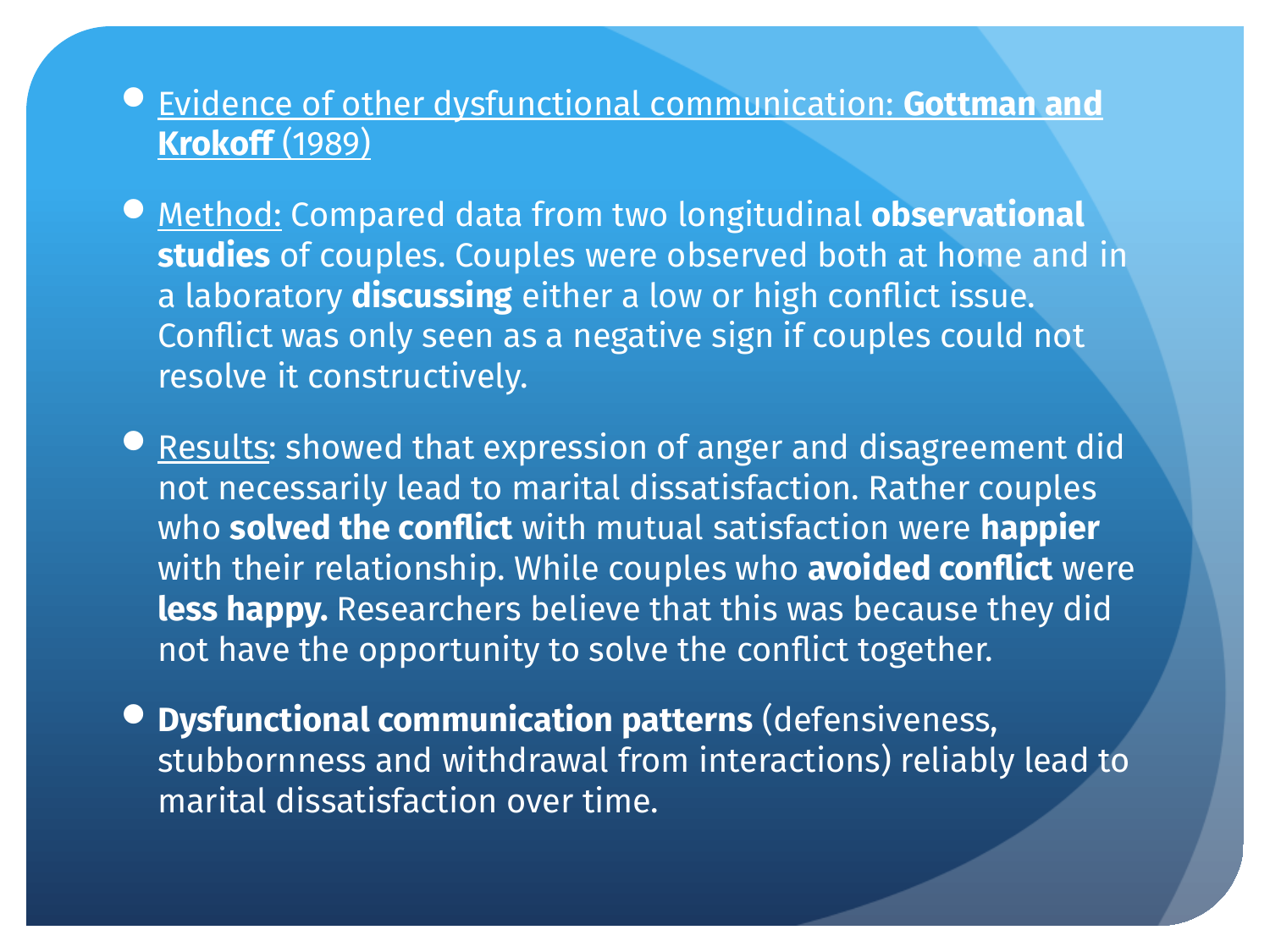

Evidence of other dysfunctional communication: Gottman and Krokoff (1989)
Method: Compared data from two longitudinal observational studies of couples. Couples were observed both at home and in a laboratory discussing either a low or high conflict issue. Conflict was only seen as a negative sign if couples could not resolve it constructively.
Results: showed that expression of anger and disagreement did not necessarily lead to marital dissatisfaction. Rather couples who solved the conflict with mutual satisfaction were happier with their relationship. While couples who avoided conflict were less happy. Researchers believe that this was because they did not have the opportunity to solve the conflict together.
Dysfunctional communication patterns (defensiveness, stubbornness and withdrawal from interactions) reliably lead to marital dissatisfaction over time.